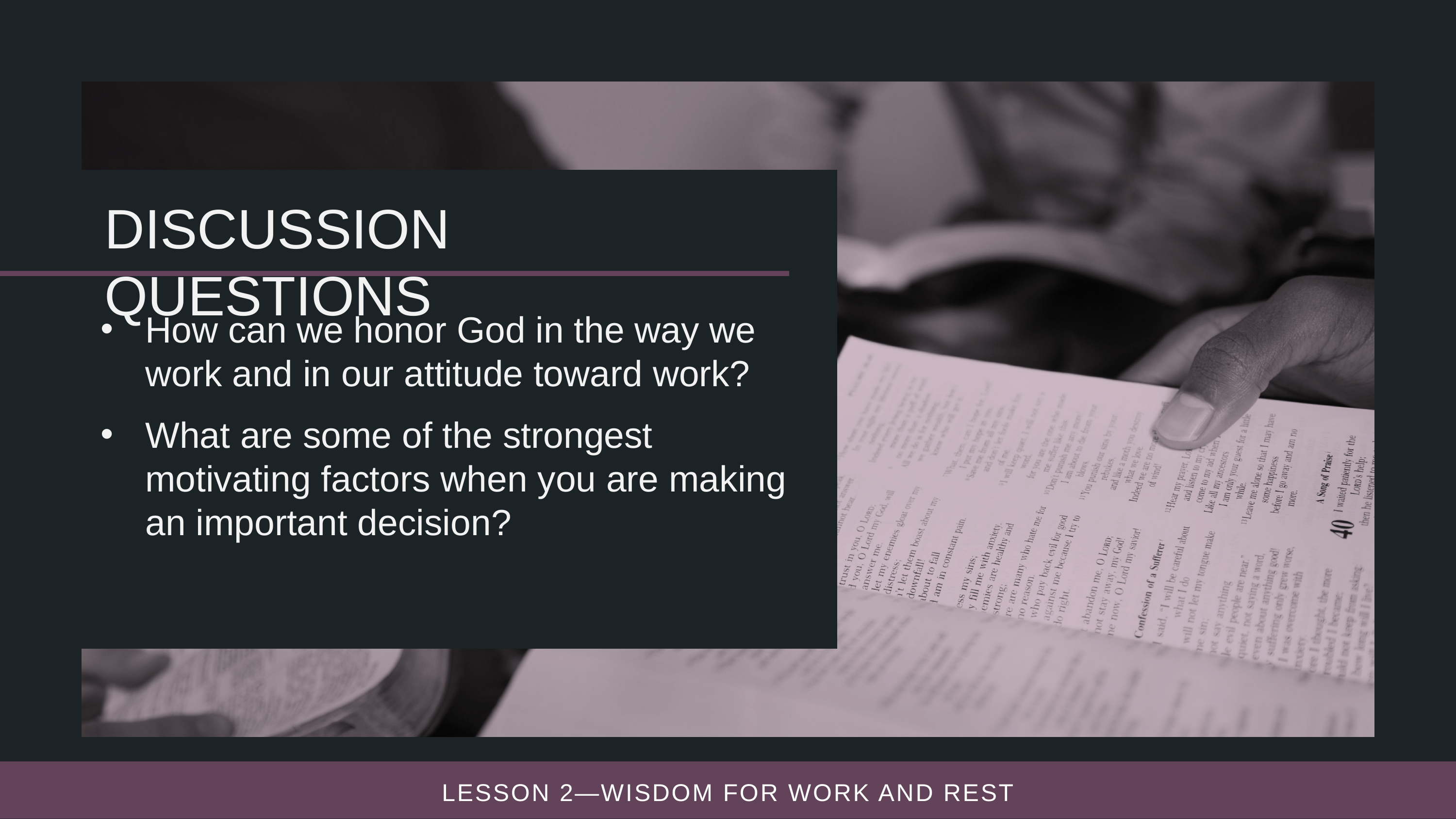

How can we honor God in the way we work and in our attitude toward work?
What are some of the strongest motivating factors when you are making an important decision?